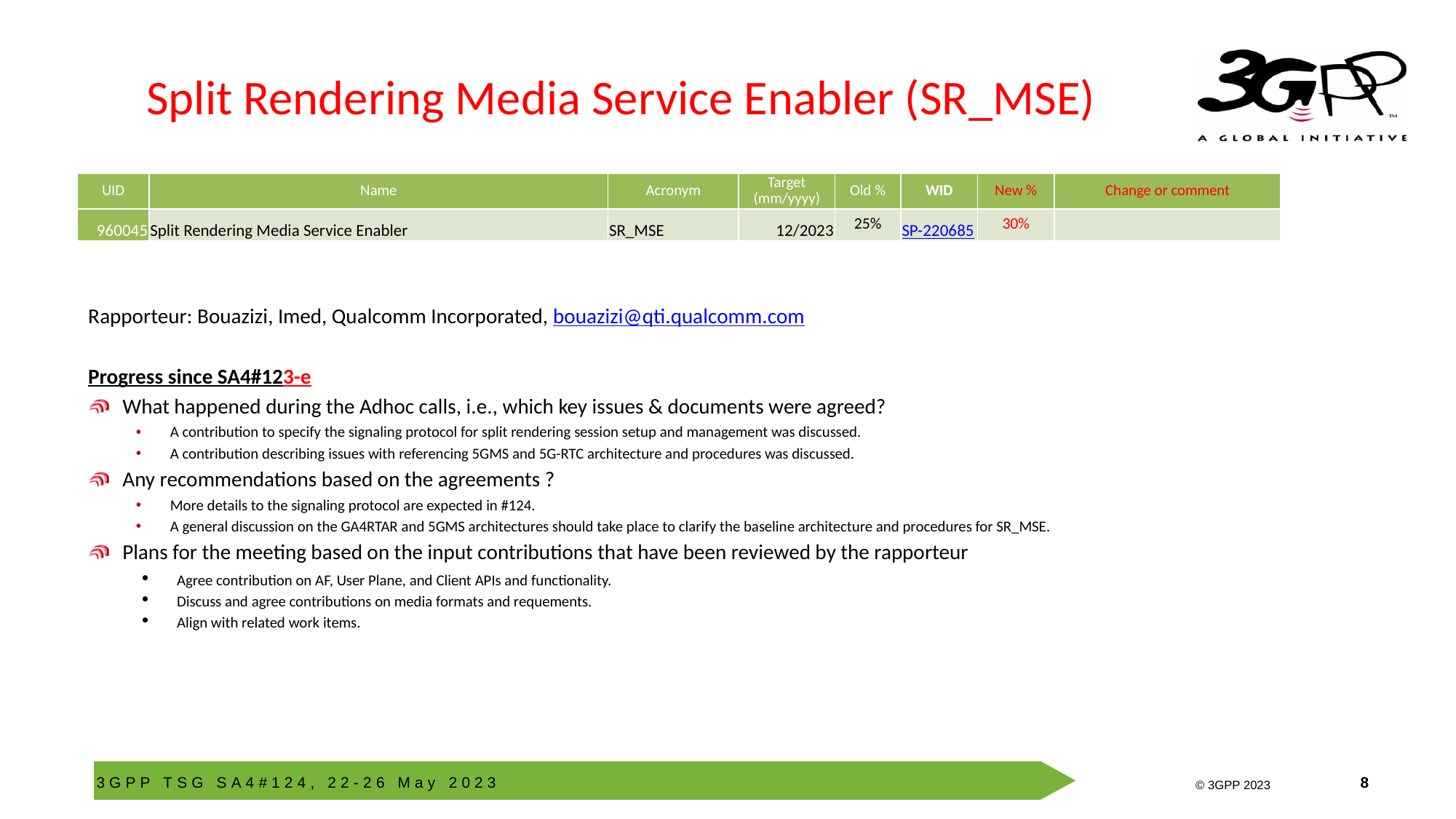

# Split Rendering Media Service Enabler (SR_MSE)
| UID | Name | Acronym | Target (mm/yyyy) | Old % | WID | New % | Change or comment |
| --- | --- | --- | --- | --- | --- | --- | --- |
| 960045 | Split Rendering Media Service Enabler | SR\_MSE | 12/2023 | 25% | SP-220685 | 30% |  |
Rapporteur: Bouazizi, Imed, Qualcomm Incorporated, bouazizi@qti.qualcomm.com

Progress since SA4#123-e
What happened during the Adhoc calls, i.e., which key issues & documents were agreed?
A contribution to specify the signaling protocol for split rendering session setup and management was discussed.
A contribution describing issues with referencing 5GMS and 5G-RTC architecture and procedures was discussed.
Any recommendations based on the agreements ?
More details to the signaling protocol are expected in #124.
A general discussion on the GA4RTAR and 5GMS architectures should take place to clarify the baseline architecture and procedures for SR_MSE.
Plans for the meeting based on the input contributions that have been reviewed by the rapporteur
Agree contribution on AF, User Plane, and Client APIs and functionality.
Discuss and agree contributions on media formats and requements.
Align with related work items.